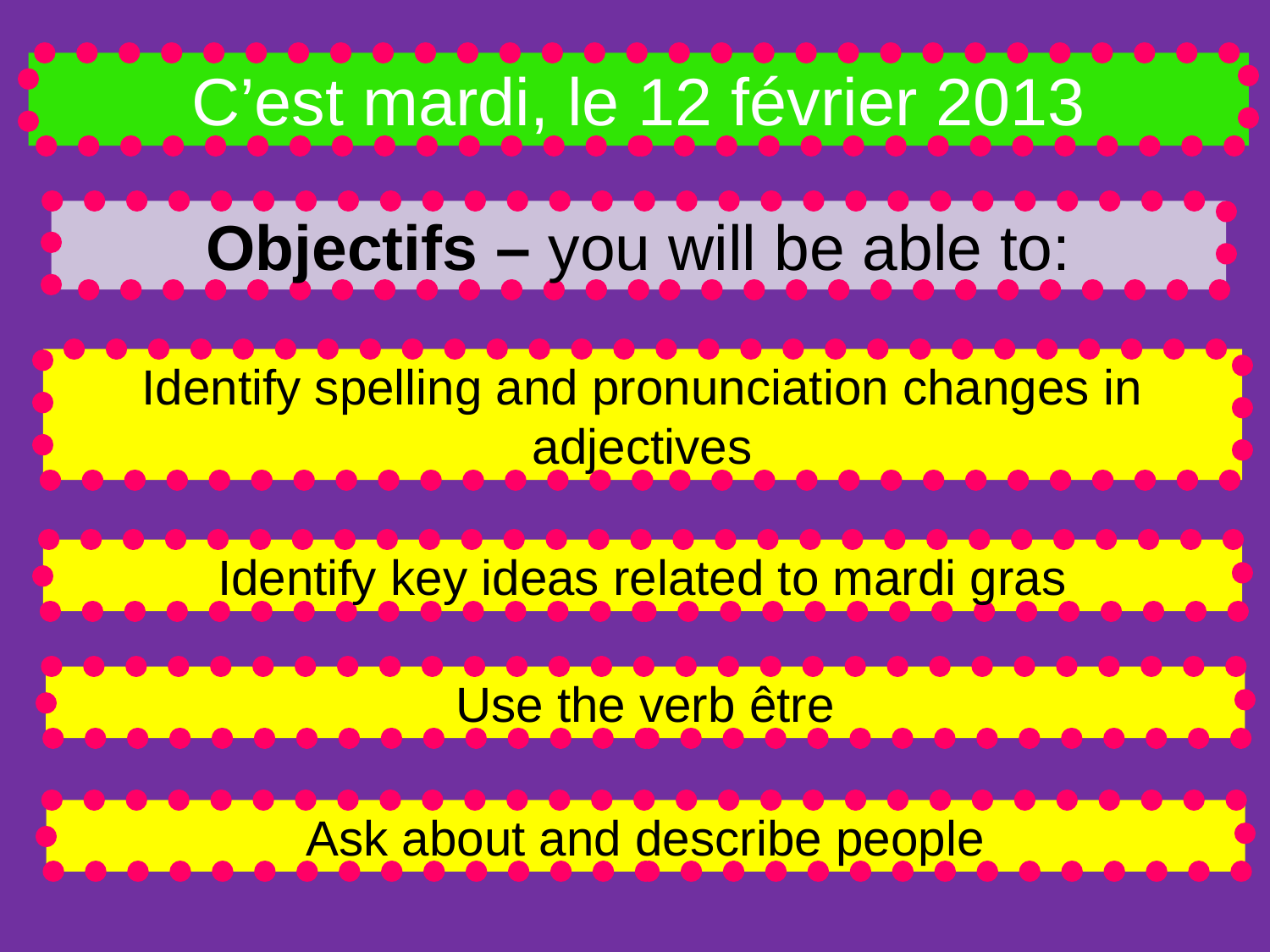

C’est mardi, le 12 février 2013
Objectifs – you will be able to:
Identify spelling and pronunciation changes in adjectives
Identify key ideas related to mardi gras
Use the verb être
Ask about and describe people